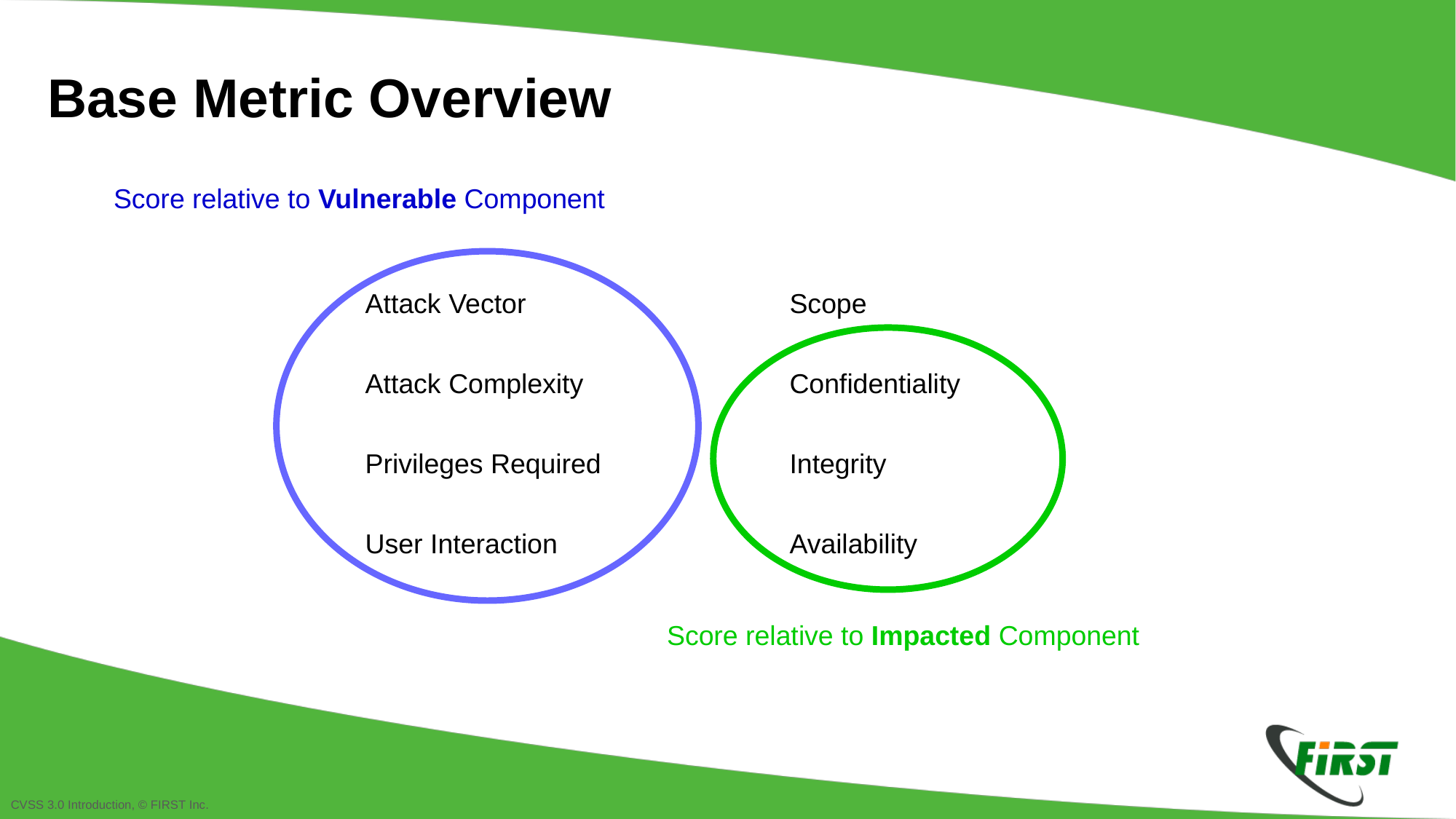

Base Metric Overview

Score relative to Vulnerable Component

| Attack Vector | Scope |
| --- | --- |
| Attack Complexity | Confidentiality |
| Privileges Required | Integrity |
| User Interaction | Availability |

Score relative to Impacted Component